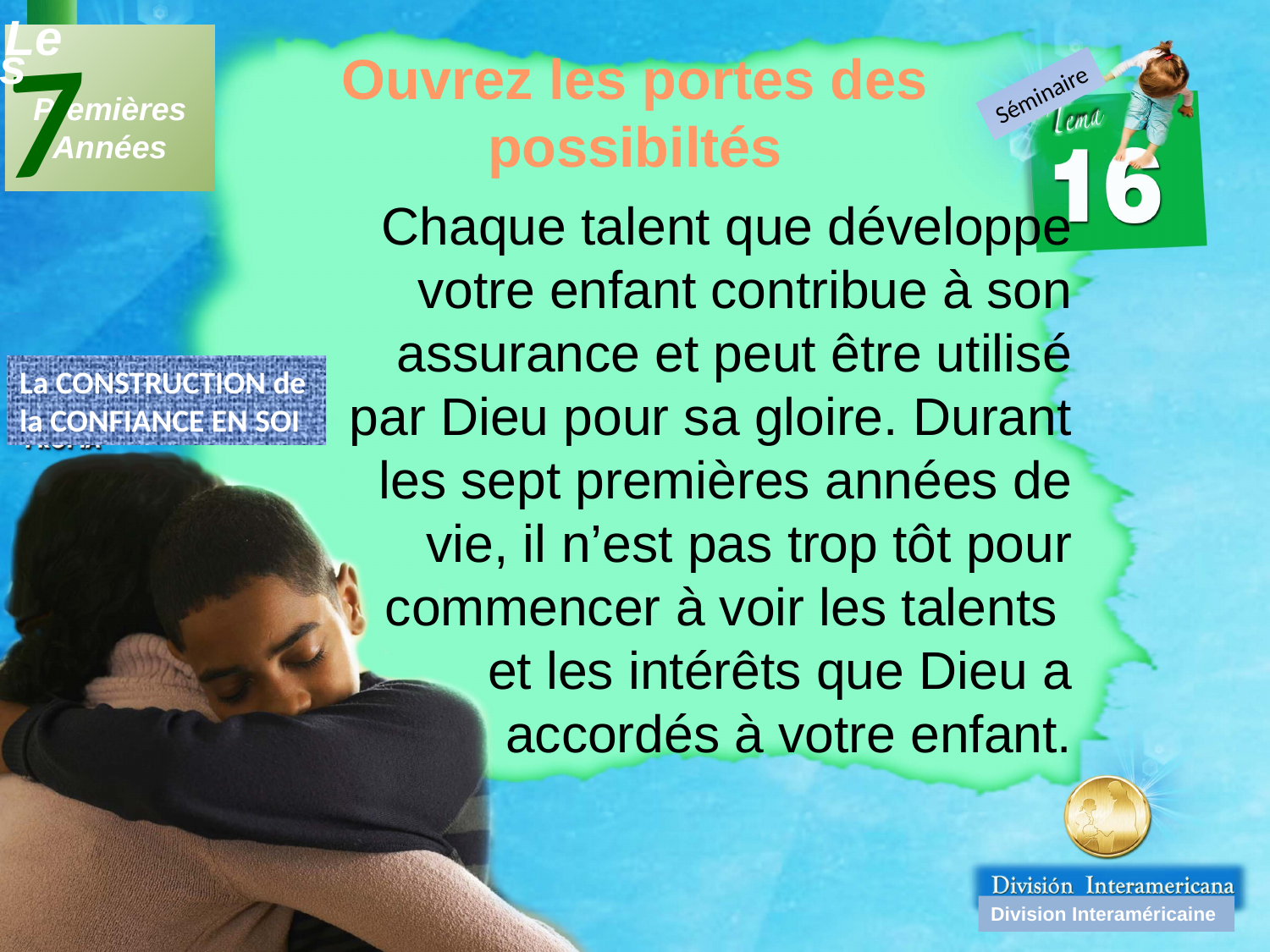

7
Les
         Premières
Années
Ouvrez les portes des possibiltés
Séminaire
Chaque talent que développe votre enfant contribue à son assurance et peut être utilisé par Dieu pour sa gloire. Durant les sept premières années de vie, il n’est pas trop tôt pour commencer à voir les talents
    et les intérêts que Dieu a accordés à votre enfant.
La CONSTRUCTION de
la CONFIANCE EN SOI
Division Interaméricaine